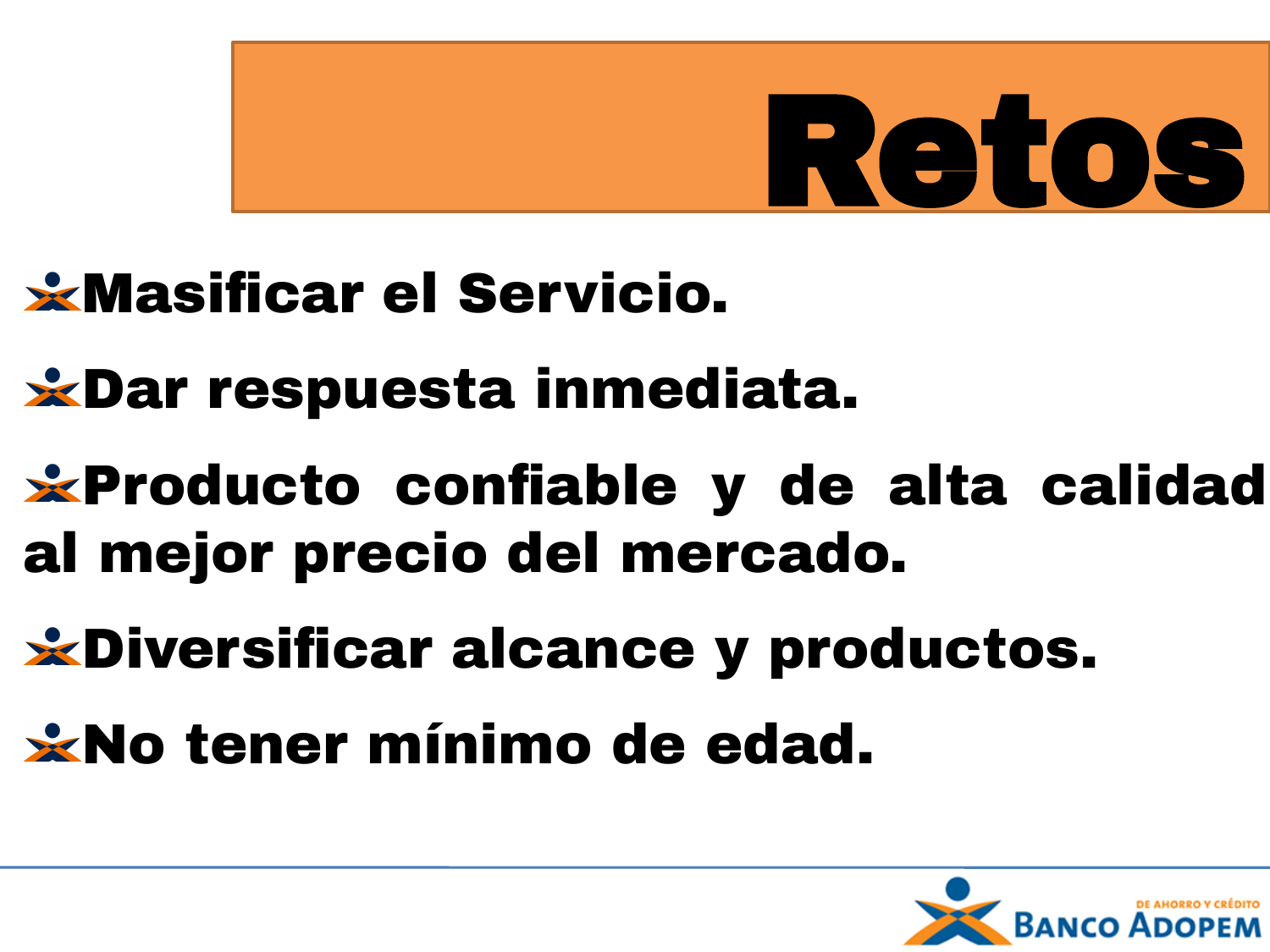

Retos

Masificar el Servicio.
Dar respuesta inmediata.
Producto confiable y de alta calidad al mejor precio del mercado.
Diversificar alcance y productos.
No tener mínimo de edad.